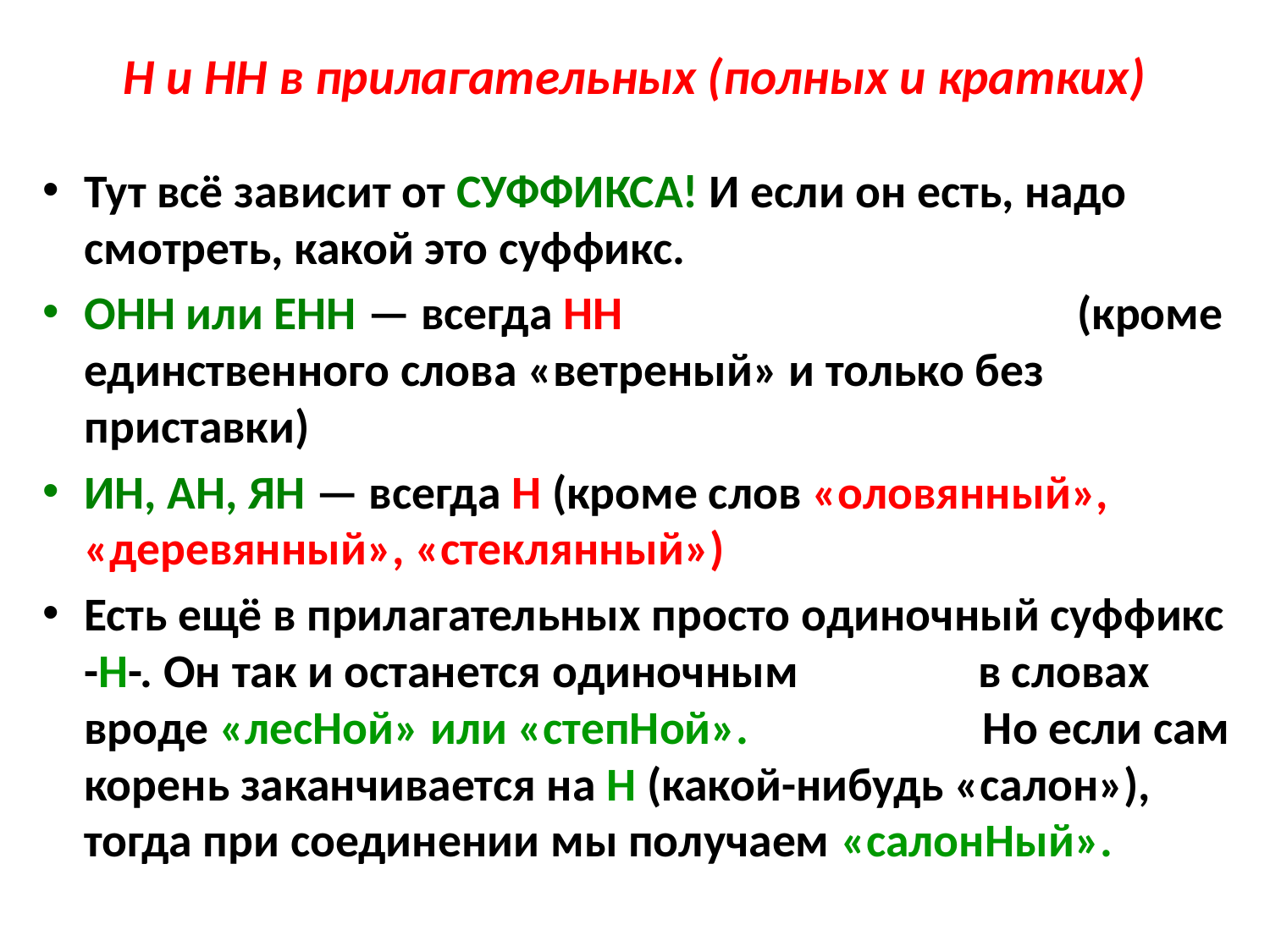

# Н и НН в прилагательных (полных и кратких)

Тут всё зависит от СУФФИКСА! И если он есть, надо смотреть, какой это суффикс.
ОНН или ЕНН — всегда НН                                           (кроме единственного слова «ветреный» и только без приставки)
ИН, АН, ЯН — всегда Н (кроме слов «оловянный», «деревянный», «стеклянный»)
Есть ещё в прилагательных просто одиночный суффикс -Н-. Он так и останется одиночным                 в словах вроде «лесНой» или «степНой».                      Но если сам корень заканчивается на Н (какой-нибудь «салон»), тогда при соединении мы получаем «салонНый».